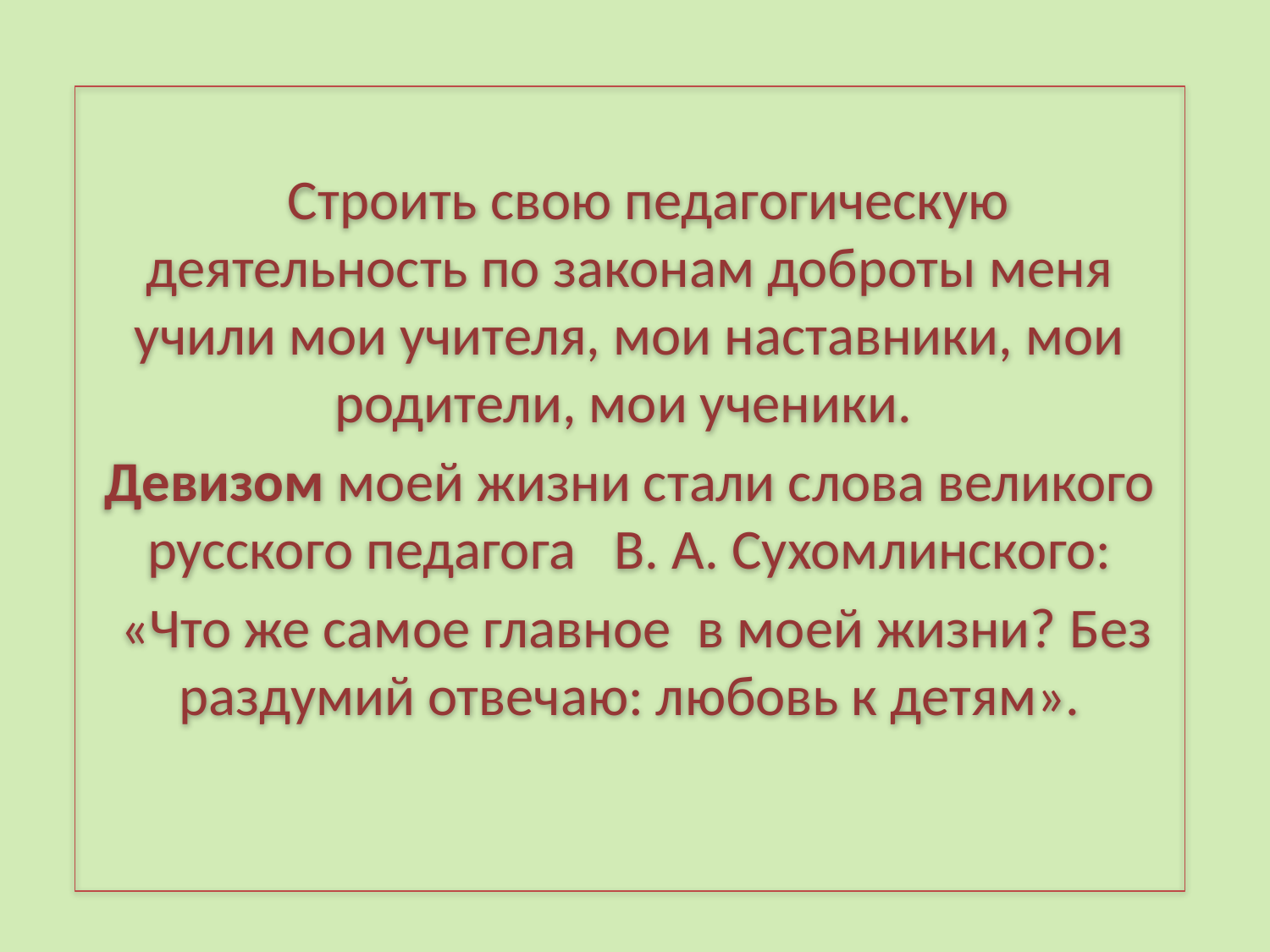

Строить свою педагогическую деятельность по законам доброты меня учили мои учителя, мои наставники, мои родители, мои ученики.
Девизом моей жизни стали слова великого русского педагога   В. А. Сухомлинского:
 «Что же самое главное  в моей жизни? Без раздумий отвечаю: любовь к детям».